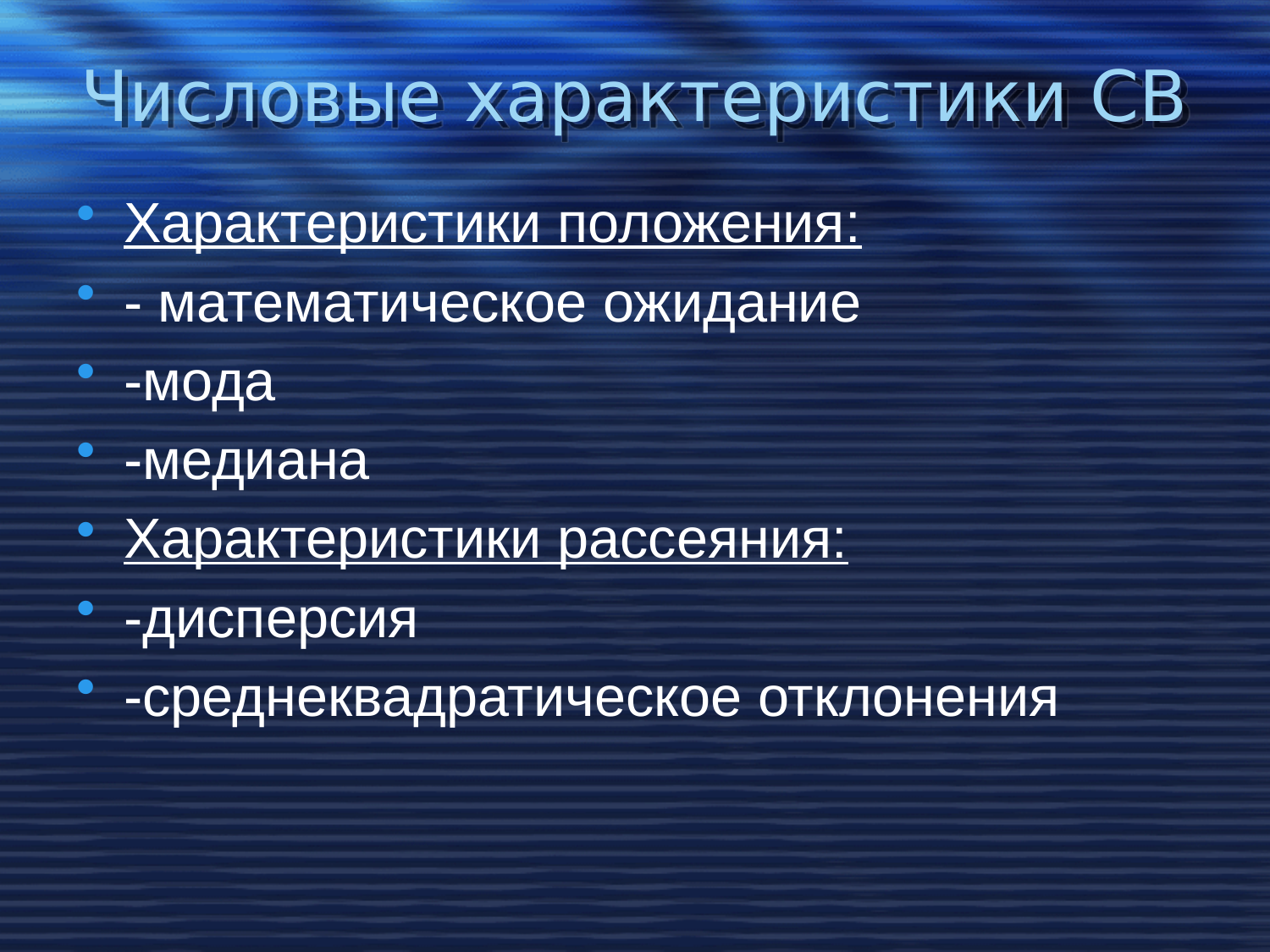

# Числовые характеристики СВ
Характеристики положения:
- математическое ожидание
-мода
-медиана
Характеристики рассеяния:
-дисперсия
-среднеквадратическое отклонения